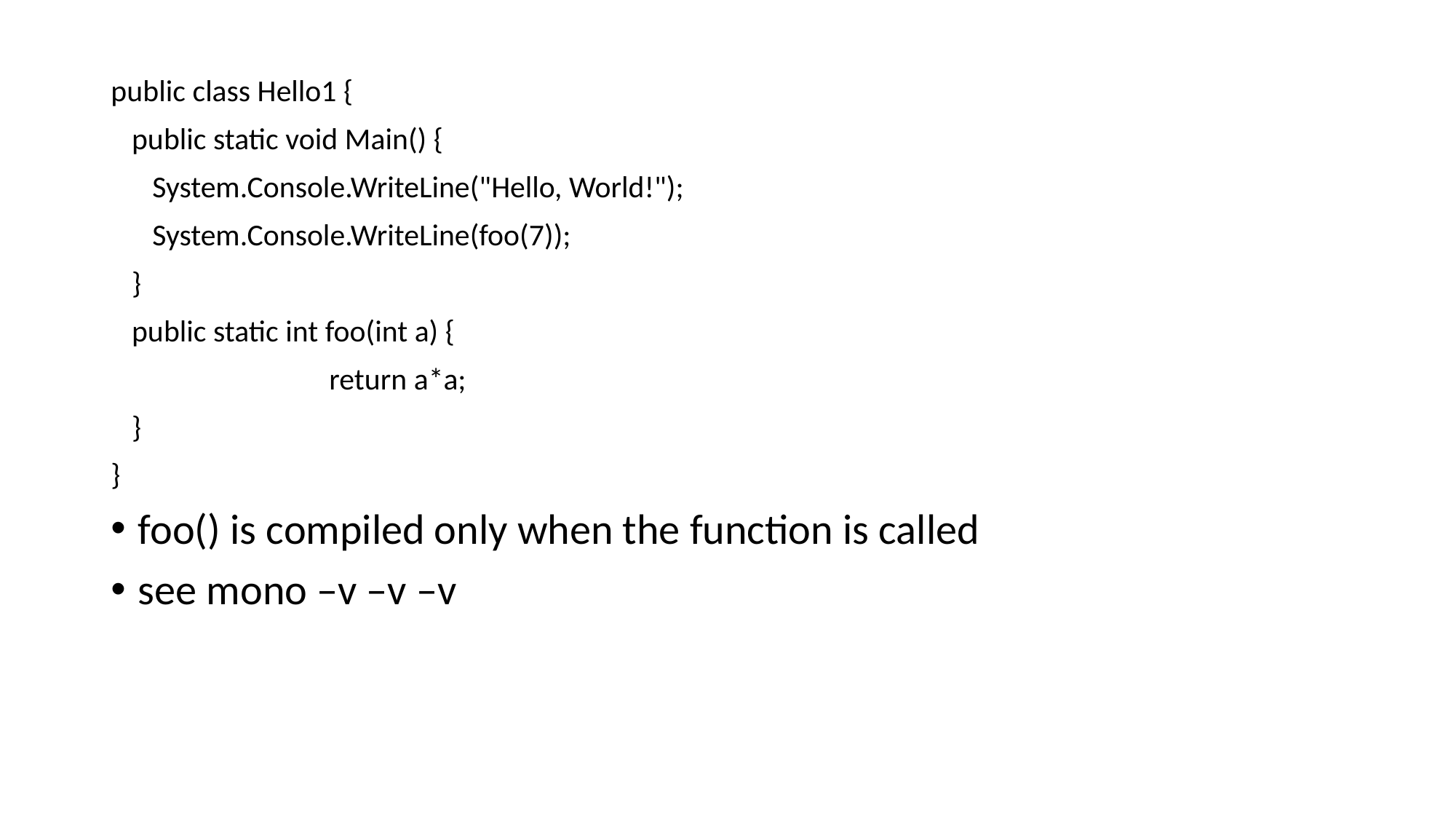

public class Hello1 {
   public static void Main() {
      System.Console.WriteLine("Hello, World!");
      System.Console.WriteLine(foo(7));
   }
   public static int foo(int a) {
   		return a*a;
   }
}
foo() is compiled only when the function is called
see mono –v –v –v